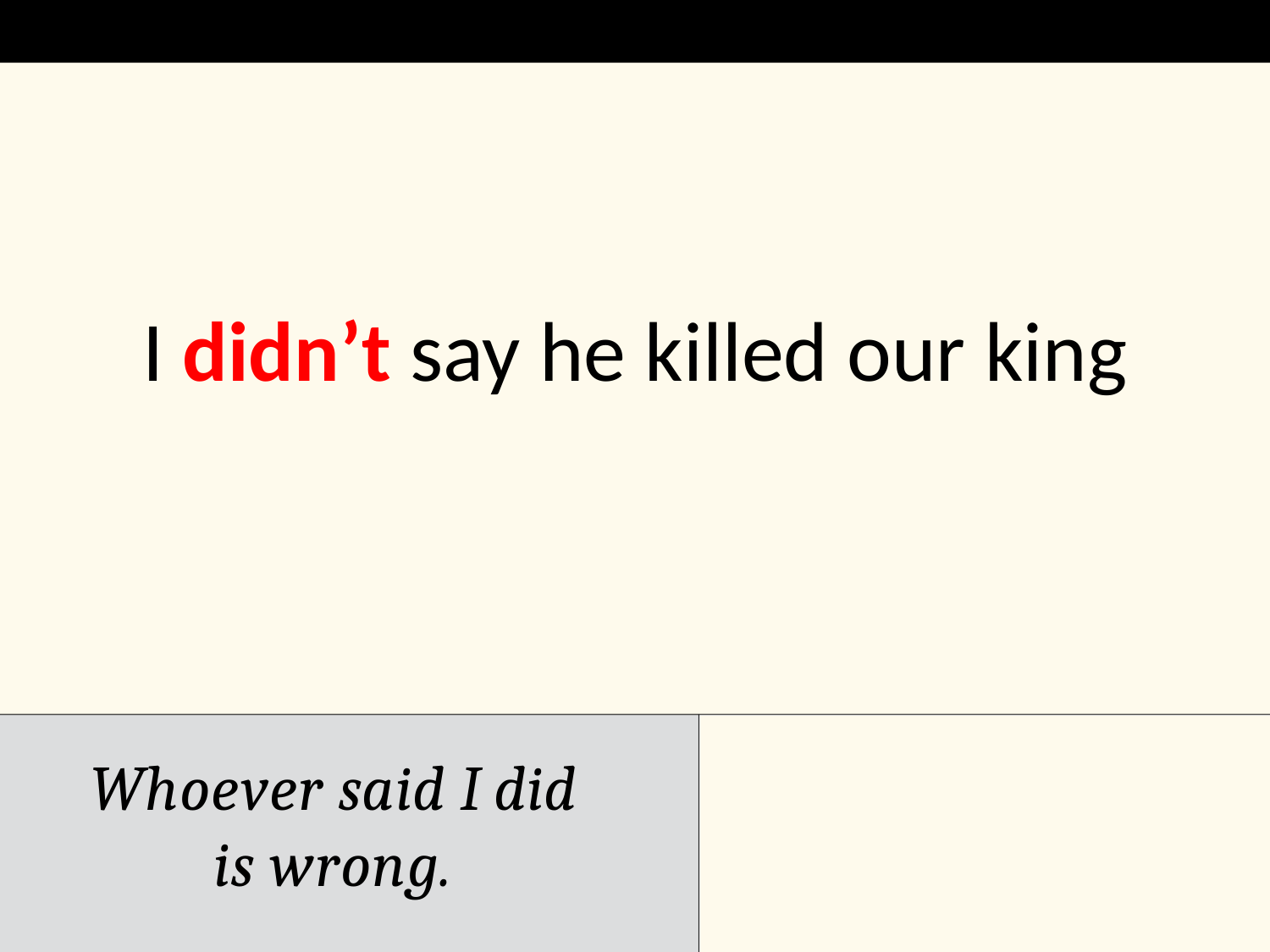

I didn’t say he killed our king
Whoever said I did is wrong.